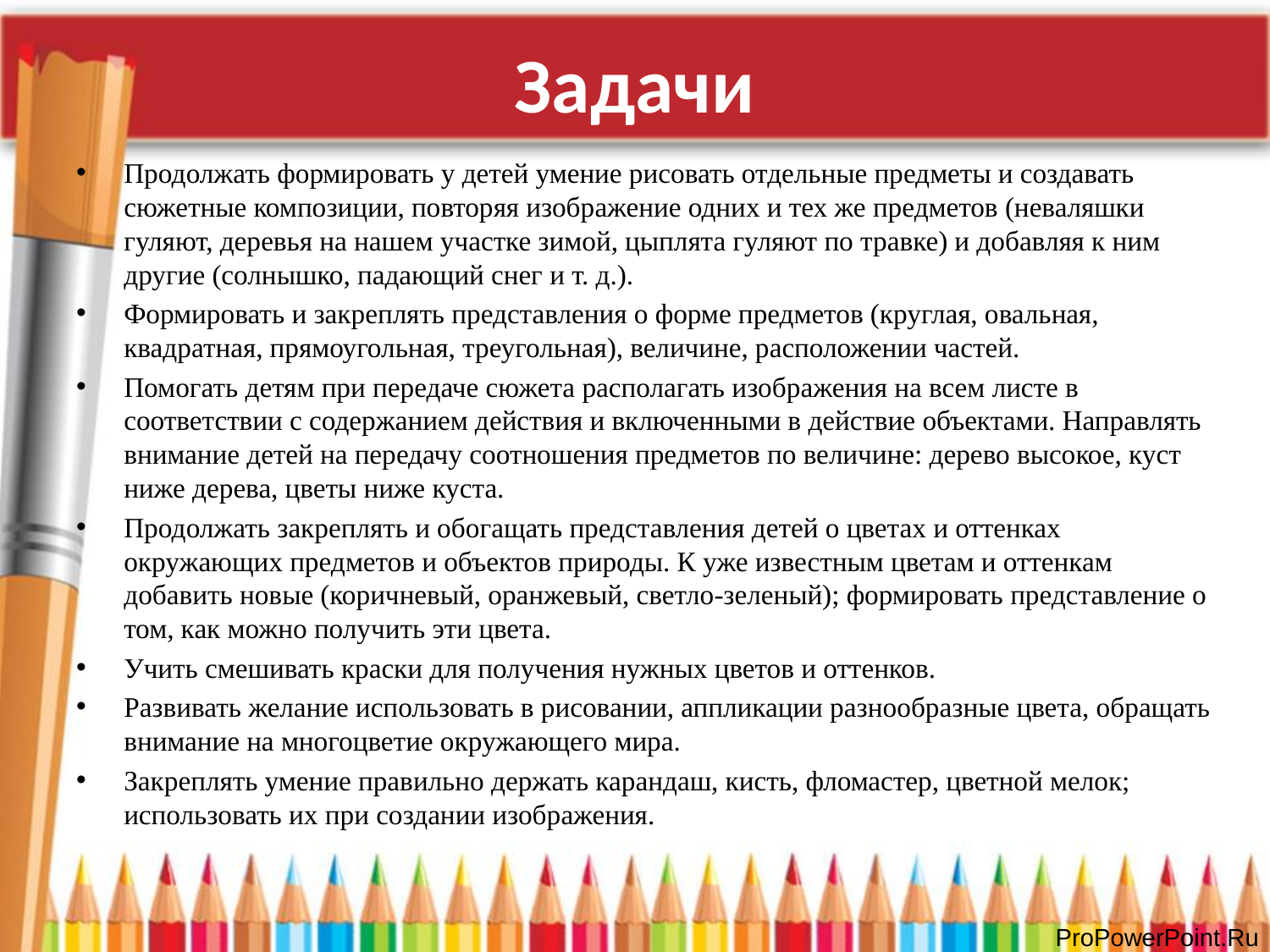

# Задачи
Продолжать формировать у детей умение рисовать отдельные предметы и создавать сюжетные композиции, повторяя изображение одних и тех же предметов (неваляшки гуляют, деревья на нашем участке зимой, цыплята гуляют по травке) и добавляя к ним другие (солнышко, падающий снег и т. д.).
Формировать и закреплять представления о форме предметов (круглая, овальная, квадратная, прямоугольная, треугольная), величине, расположении частей.
Помогать детям при передаче сюжета располагать изображения на всем листе в соответствии с содержанием действия и включенными в действие объектами. Направлять внимание детей на передачу соотношения предметов по величине: дерево высокое, куст ниже дерева, цветы ниже куста.
Продолжать закреплять и обогащать представления детей о цветах и оттенках окружающих предметов и объектов природы. К уже известным цветам и оттенкам добавить новые (коричневый, оранжевый, светло-зеленый); формировать представление о том, как можно получить эти цвета.
Учить смешивать краски для получения нужных цветов и оттенков.
Развивать желание использовать в рисовании, аппликации разнообразные цвета, обращать внимание на многоцветие окружающего мира.
Закреплять умение правильно держать карандаш, кисть, фломастер, цветной мелок; использовать их при создании изображения.